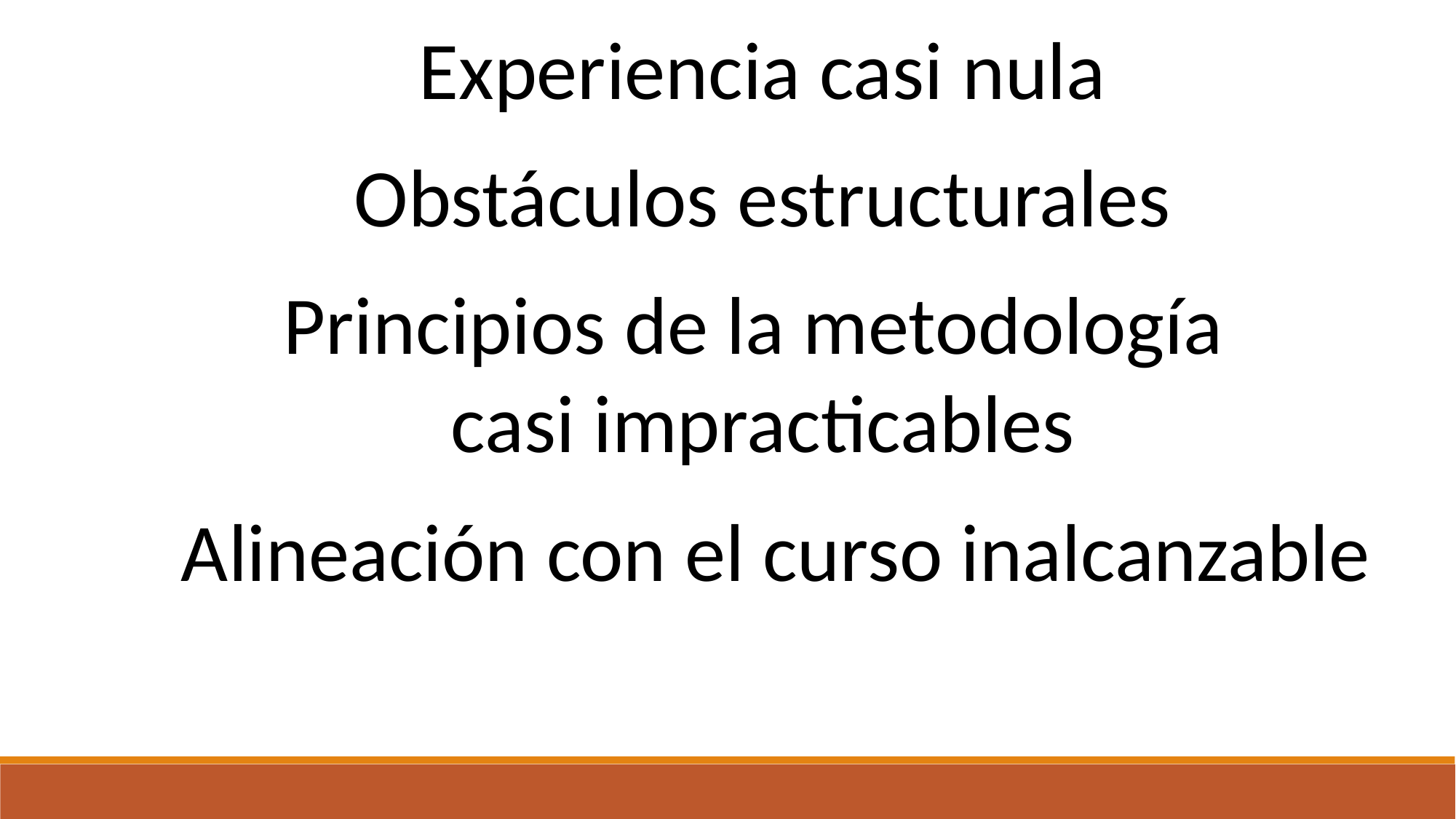

Experiencia casi nula
Obstáculos estructurales
Principios de la metodología
casi impracticables
Alineación con el curso inalcanzable